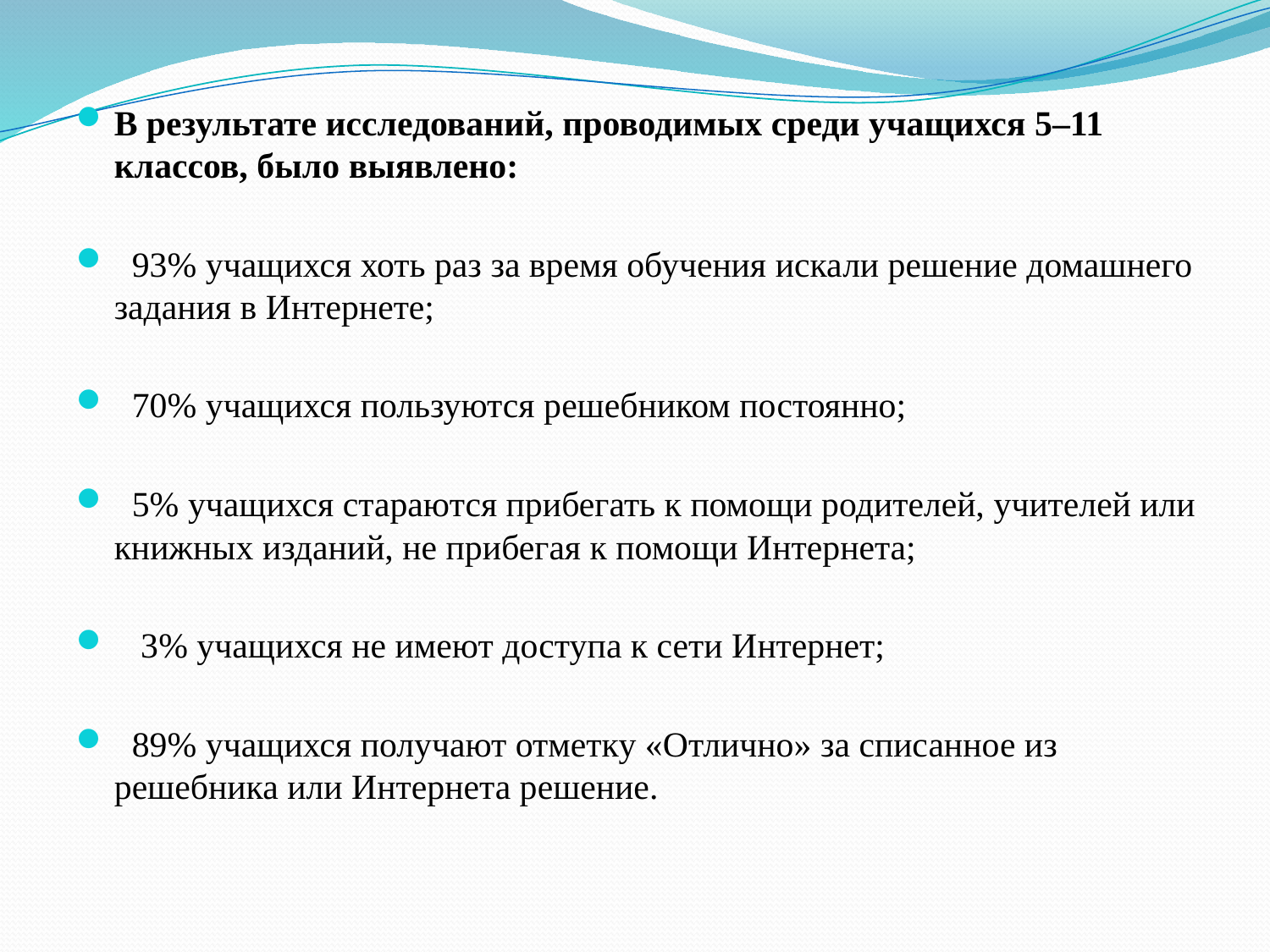

В результате исследований, проводимых среди учащихся 5–11 классов, было выявлено:

  93% учащихся хоть раз за время обучения искали решение домашнего задания в Интернете;

  70% учащихся пользуются решебником постоянно;

  5% учащихся стараются прибегать к помощи родителей, учителей или книжных изданий, не прибегая к помощи Интернета;

   3% учащихся не имеют доступа к сети Интернет;

  89% учащихся получают отметку «Отлично» за списанное из решебника или Интернета решение.